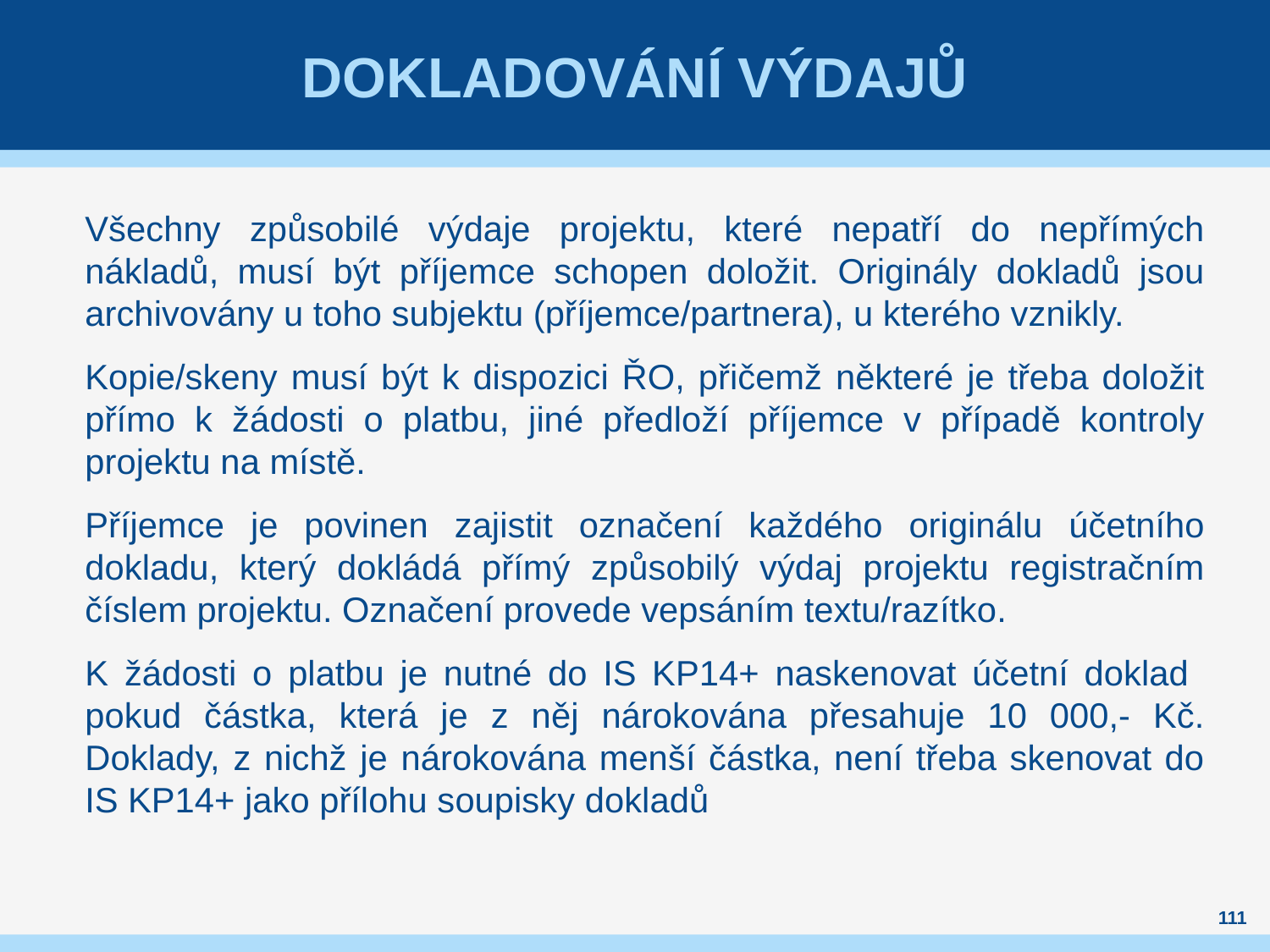

# Dokladování výdajů
Všechny způsobilé výdaje projektu, které nepatří do nepřímých nákladů, musí být příjemce schopen doložit. Originály dokladů jsou archivovány u toho subjektu (příjemce/partnera), u kterého vznikly.
Kopie/skeny musí být k dispozici ŘO, přičemž některé je třeba doložit přímo k žádosti o platbu, jiné předloží příjemce v případě kontroly projektu na místě.
Příjemce je povinen zajistit označení každého originálu účetního dokladu, který dokládá přímý způsobilý výdaj projektu registračním číslem projektu. Označení provede vepsáním textu/razítko.
K žádosti o platbu je nutné do IS KP14+ naskenovat účetní doklad  pokud částka, která je z něj nárokována přesahuje 10 000,- Kč. Doklady, z nichž je nárokována menší částka, není třeba skenovat do IS KP14+ jako přílohu soupisky dokladů

111